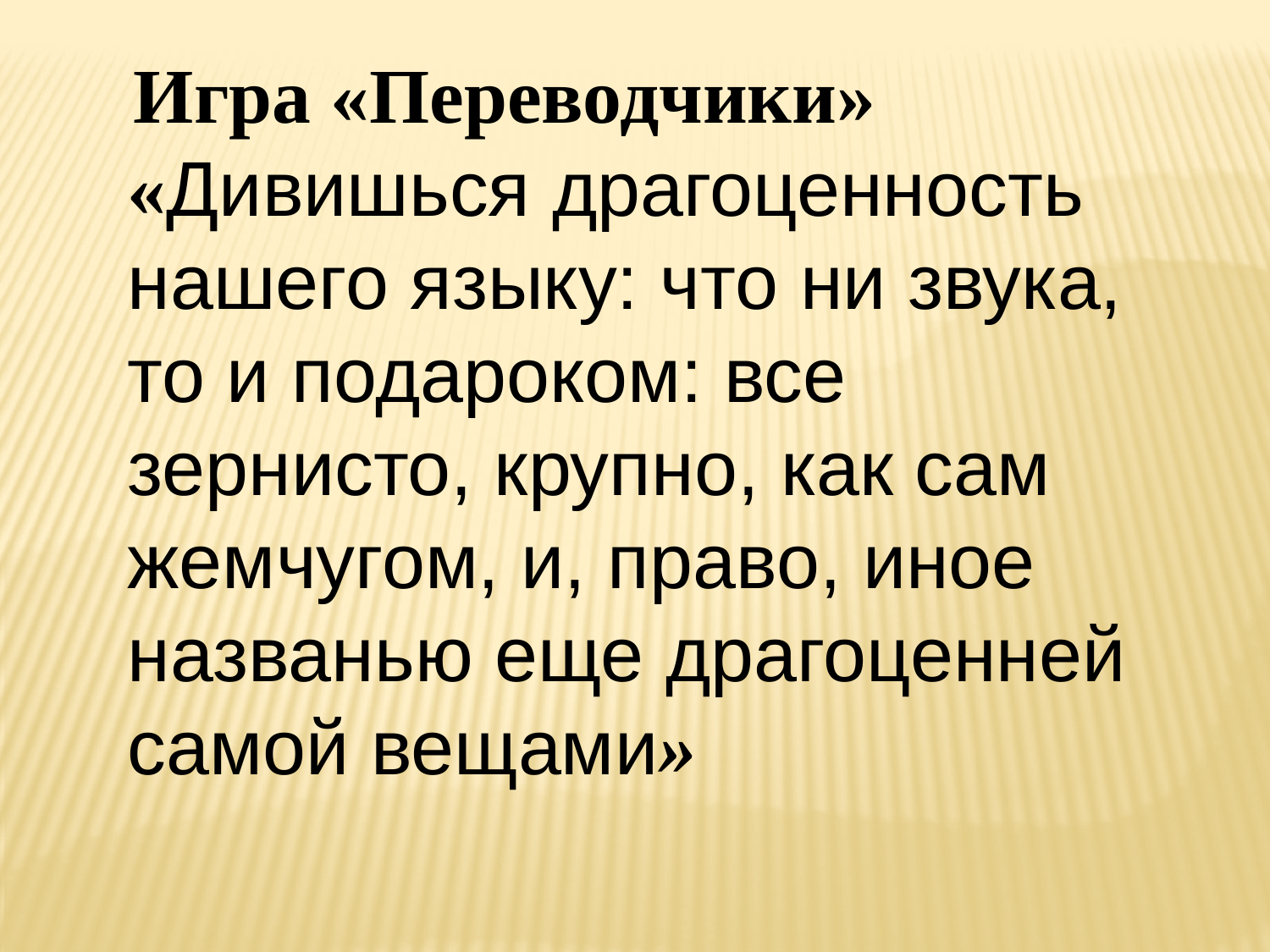

Игра «Переводчики»
«Дивишься драгоценность нашего языку: что ни звука, то и подароком: все зернисто, крупно, как сам жем­чугом, и, право, иное названью еще драгоценней самой вещами»